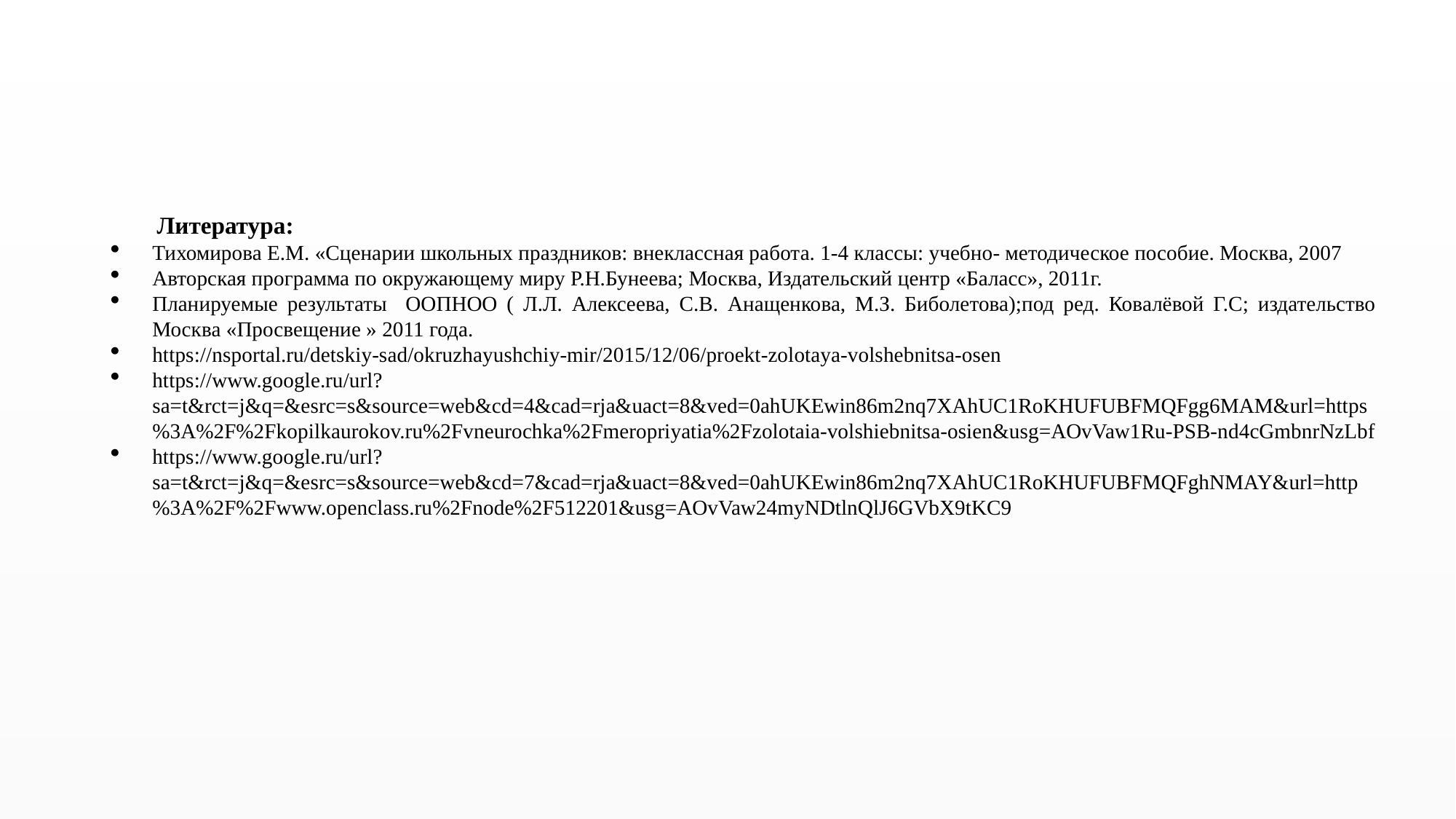

Литература:
Тихомирова Е.М. «Сценарии школьных праздников: внеклассная работа. 1-4 классы: учебно- методическое пособие. Москва, 2007
Авторская программа по окружающему миру Р.Н.Бунеева; Москва, Издательский центр «Баласс», 2011г.
Планируемые результаты  ООПНОО ( Л.Л. Алексеева, С.В. Анащенкова, М.З. Биболетова);под ред. Ковалёвой Г.С; издательство  Москва «Просвещение » 2011 года.
https://nsportal.ru/detskiy-sad/okruzhayushchiy-mir/2015/12/06/proekt-zolotaya-volshebnitsa-osen
https://www.google.ru/url?sa=t&rct=j&q=&esrc=s&source=web&cd=4&cad=rja&uact=8&ved=0ahUKEwin86m2nq7XAhUC1RoKHUFUBFMQFgg6MAM&url=https%3A%2F%2Fkopilkaurokov.ru%2Fvneurochka%2Fmeropriyatia%2Fzolotaia-volshiebnitsa-osien&usg=AOvVaw1Ru-PSB-nd4cGmbnrNzLbf
https://www.google.ru/url?sa=t&rct=j&q=&esrc=s&source=web&cd=7&cad=rja&uact=8&ved=0ahUKEwin86m2nq7XAhUC1RoKHUFUBFMQFghNMAY&url=http%3A%2F%2Fwww.openclass.ru%2Fnode%2F512201&usg=AOvVaw24myNDtlnQlJ6GVbX9tKC9